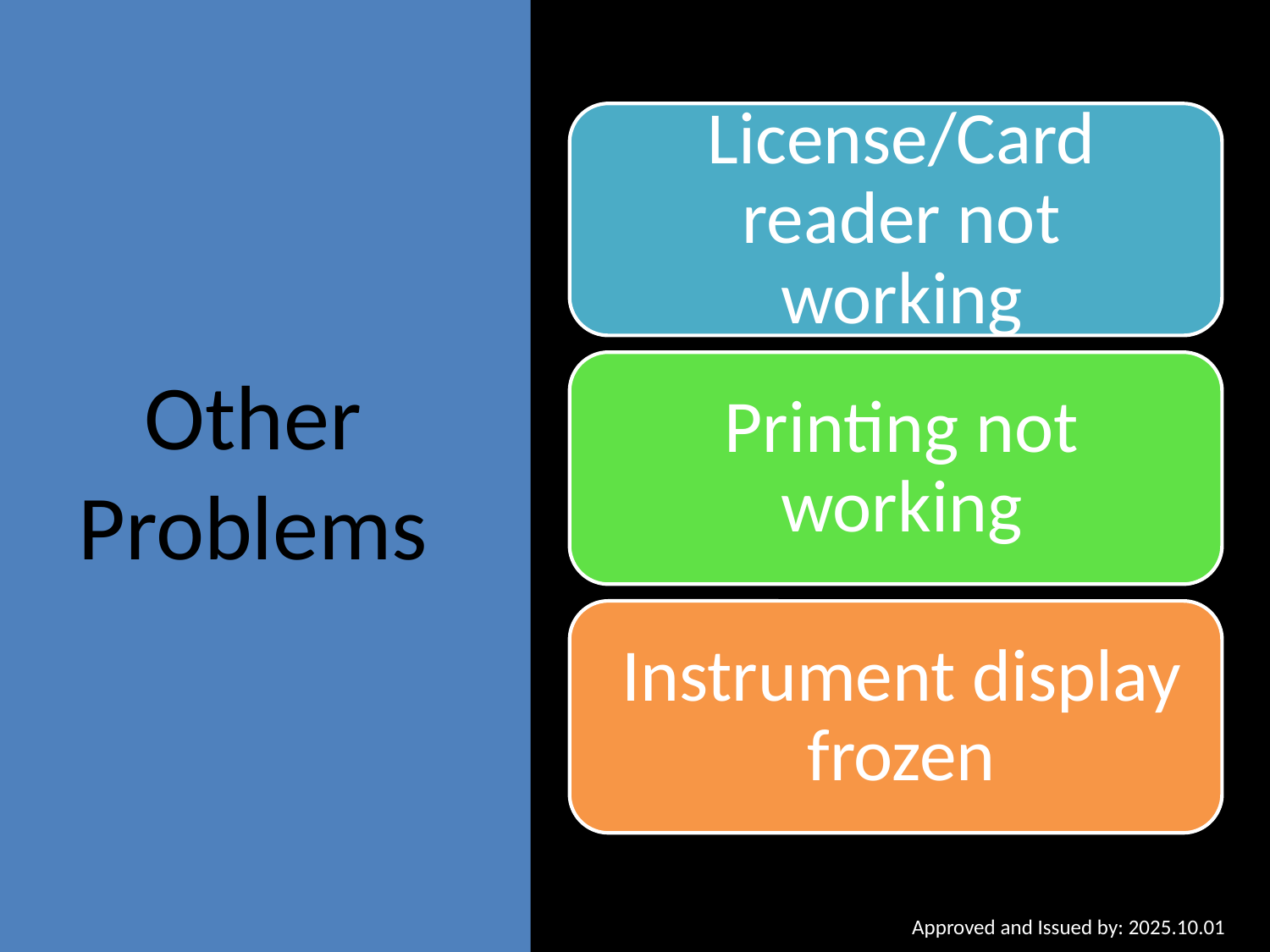

# Other Problems
License/Card reader not working
Printing not working
Instrument display frozen
Approved and Issued by: 2025.10.01